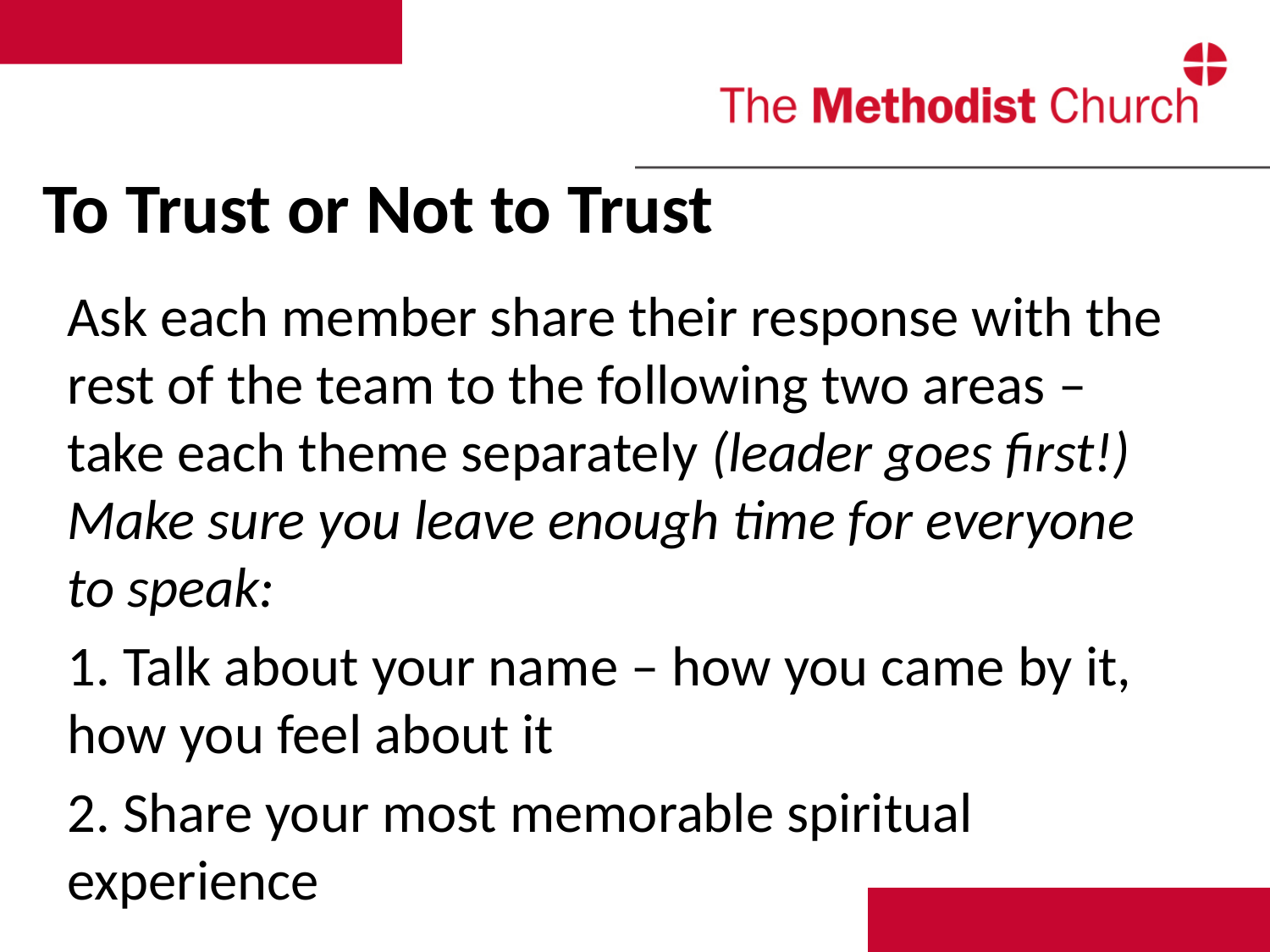

# To Trust or Not to Trust
Ask each member share their response with the rest of the team to the following two areas – take each theme separately (leader goes first!) Make sure you leave enough time for everyone to speak:
1. Talk about your name – how you came by it, how you feel about it
2. Share your most memorable spiritual experience